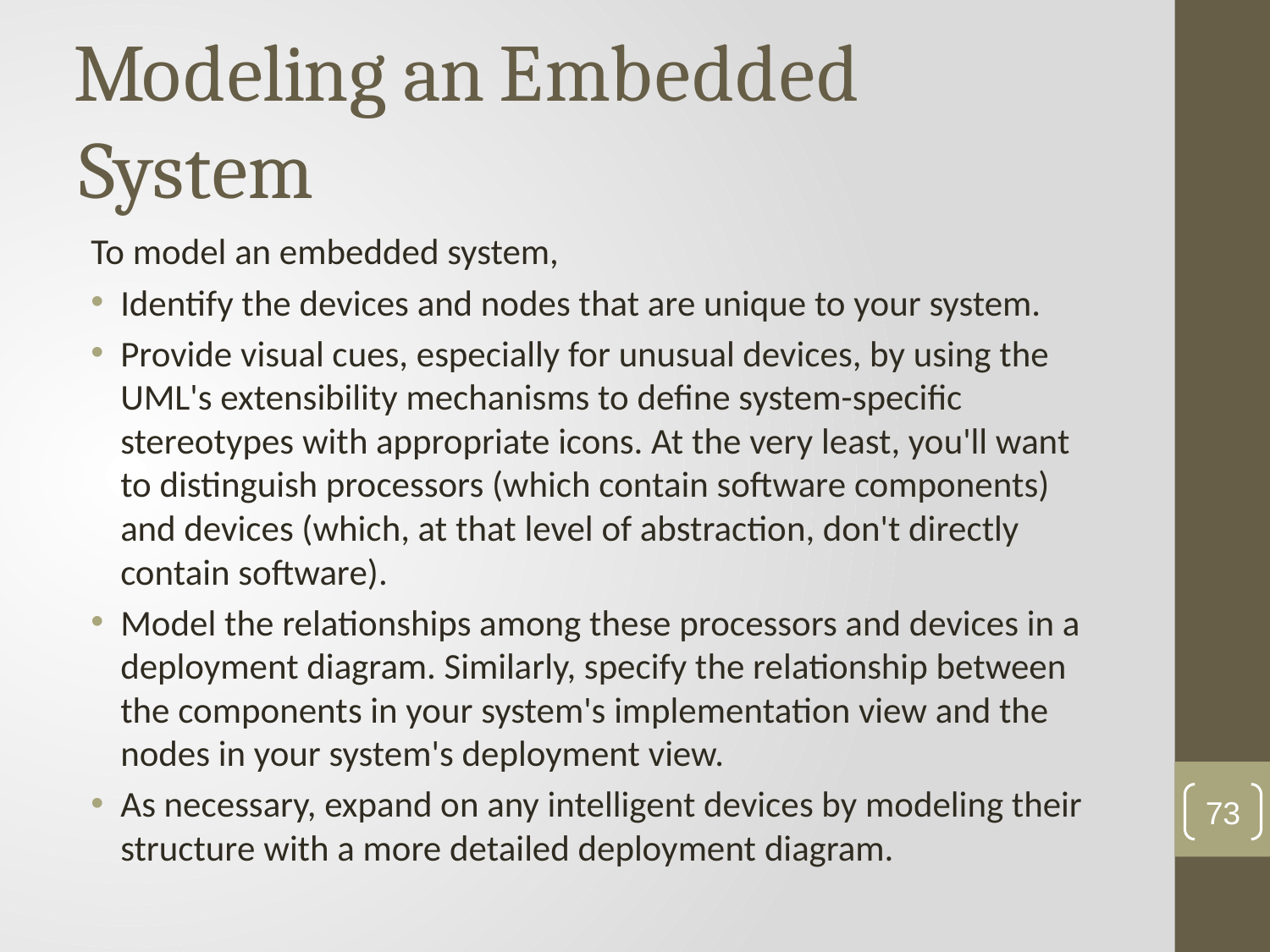

# Modeling an Embedded System
To model an embedded system,
Identify the devices and nodes that are unique to your system.
Provide visual cues, especially for unusual devices, by using the UML's extensibility mechanisms to define system-specific stereotypes with appropriate icons. At the very least, you'll want to distinguish processors (which contain software components) and devices (which, at that level of abstraction, don't directly contain software).
Model the relationships among these processors and devices in a deployment diagram. Similarly, specify the relationship between the components in your system's implementation view and the nodes in your system's deployment view.
As necessary, expand on any intelligent devices by modeling their structure with a more detailed deployment diagram.
73